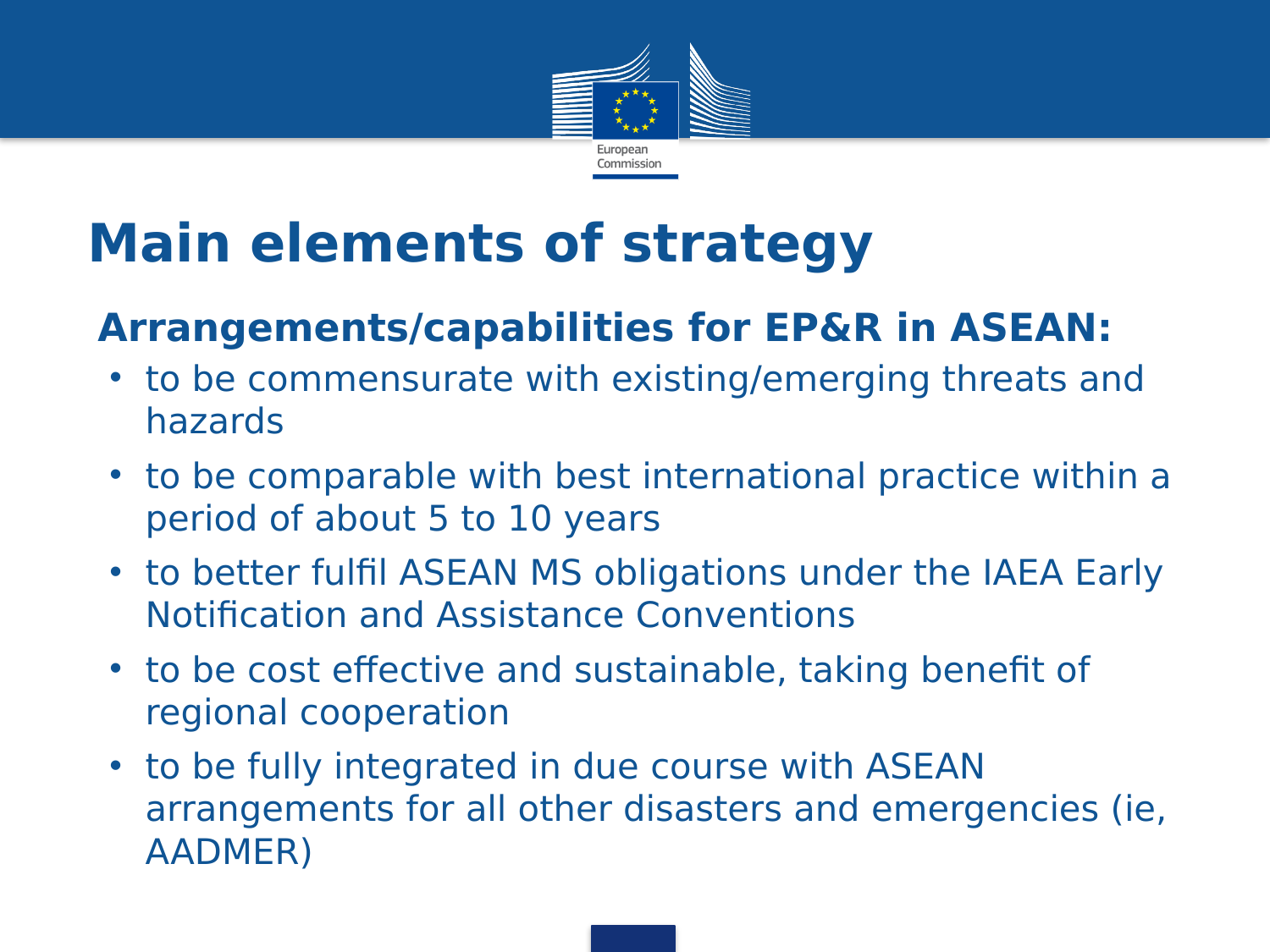

# Main elements of strategy
Arrangements/capabilities for EP&R in ASEAN:
to be commensurate with existing/emerging threats and hazards
to be comparable with best international practice within a period of about 5 to 10 years
to better fulfil ASEAN MS obligations under the IAEA Early Notification and Assistance Conventions
to be cost effective and sustainable, taking benefit of regional cooperation
to be fully integrated in due course with ASEAN arrangements for all other disasters and emergencies (ie, AADMER)